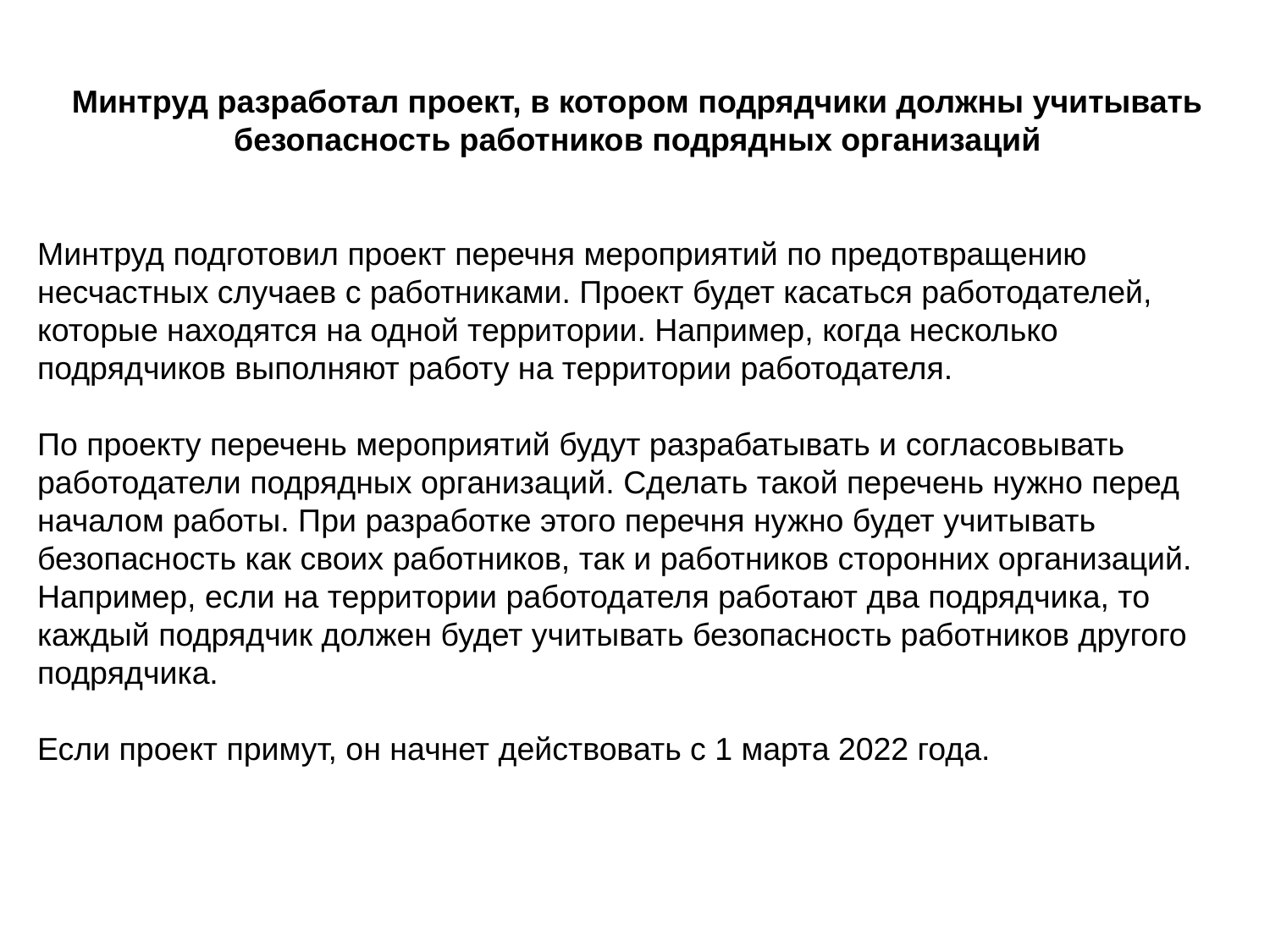

Минтруд разработал проект, в котором подрядчики должны учитывать безопасность работников подрядных организаций

Минтруд подготовил проект перечня мероприятий по предотвращению несчастных случаев с работниками. Проект будет касаться работодателей, которые находятся на одной территории. Например, когда несколько подрядчиков выполняют работу на территории работодателя.

По проекту перечень мероприятий будут разрабатывать и согласовывать работодатели подрядных организаций. Сделать такой перечень нужно перед началом работы. При разработке этого перечня нужно будет учитывать безопасность как своих работников, так и работников сторонних организаций. Например, если на территории работодателя работают два подрядчика, то каждый подрядчик должен будет учитывать безопасность работников другого подрядчика.

Если проект примут, он начнет действовать с 1 марта 2022 года.